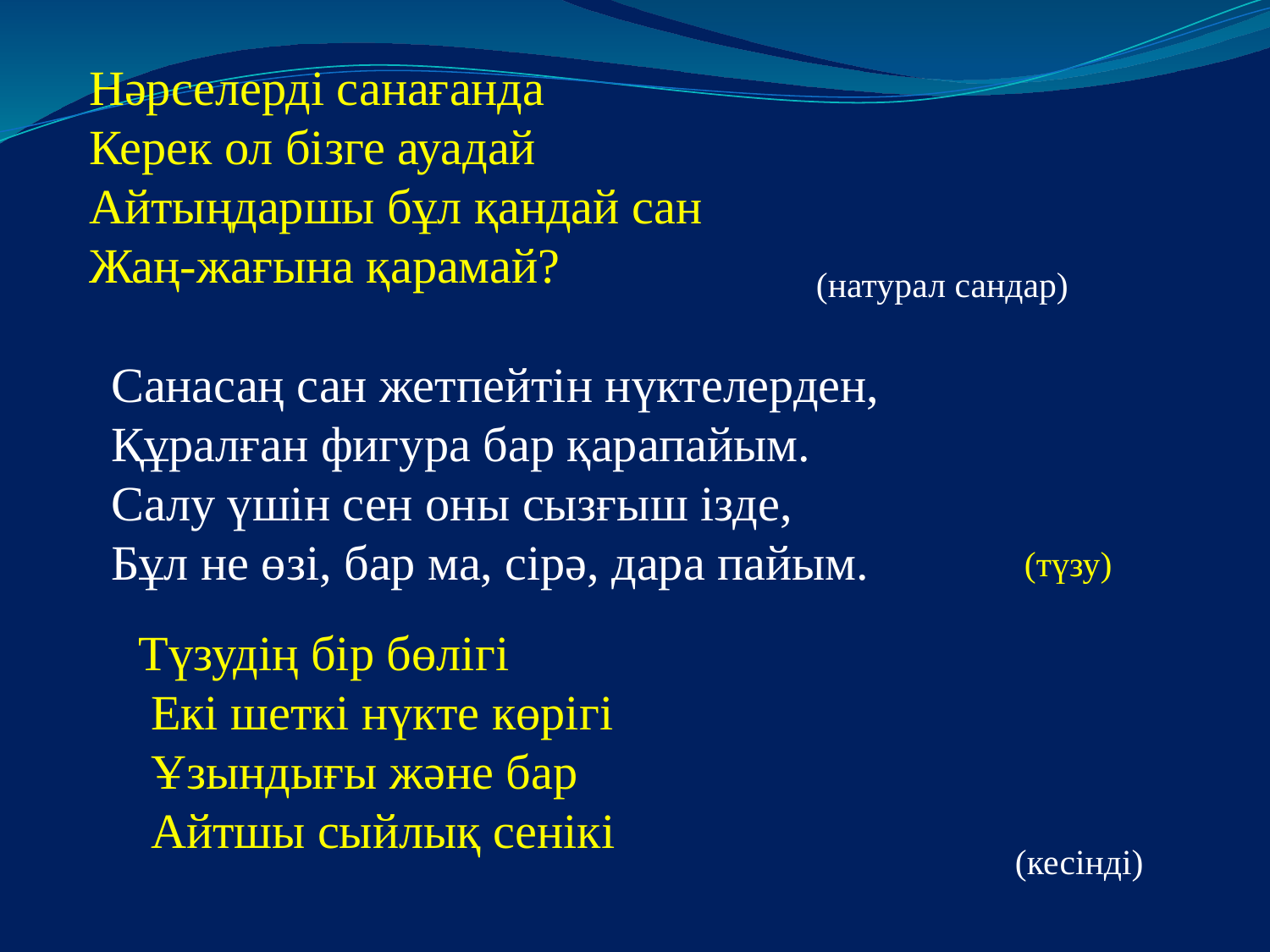

Нәрселерді санағанда
   Керек ол бізге ауадай
   Айтыңдаршы бұл қандай сан
   Жаң-жағына қарамай?

(натурал сандар)
    Санасаң сан жетпейтін нүктелерден,
    Құралған фигура бар қарапайым.
    Салу үшін сен оны сызғыш ізде,
    Бұл не өзі, бар ма, сірә, дара пайым.
(түзу)

   Түзудің бір бөлігі
    Екі шеткі нүкте көрігі
    Ұзындығы және бар
    Айтшы сыйлық сенікі

(кесінді)